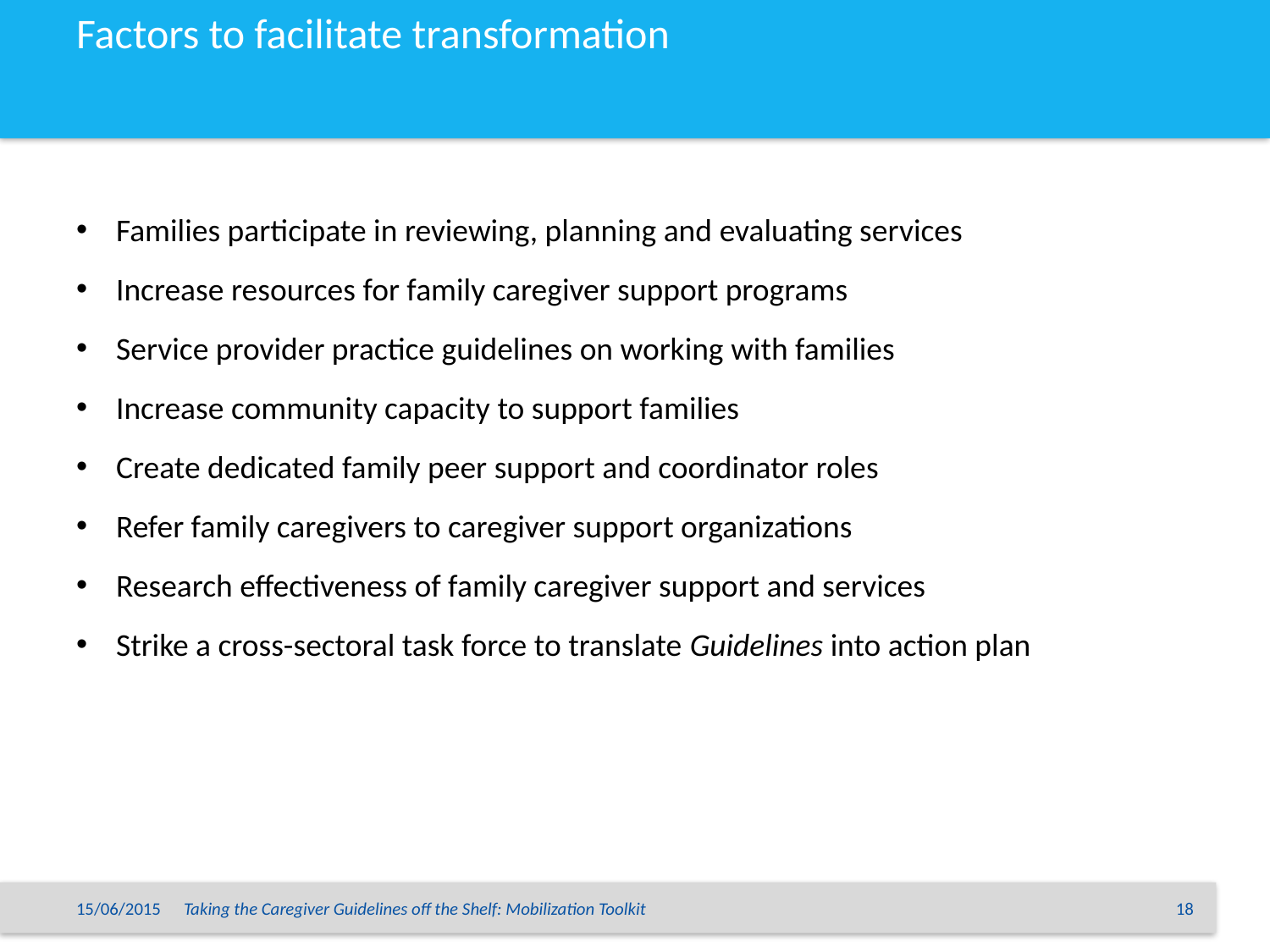

# Factors to facilitate transformation
Families participate in reviewing, planning and evaluating services
Increase resources for family caregiver support programs
Service provider practice guidelines on working with families
Increase community capacity to support families
Create dedicated family peer support and coordinator roles
Refer family caregivers to caregiver support organizations
Research effectiveness of family caregiver support and services
Strike a cross-sectoral task force to translate Guidelines into action plan
15/06/2015
Taking the Caregiver Guidelines off the Shelf: Mobilization Toolkit
18